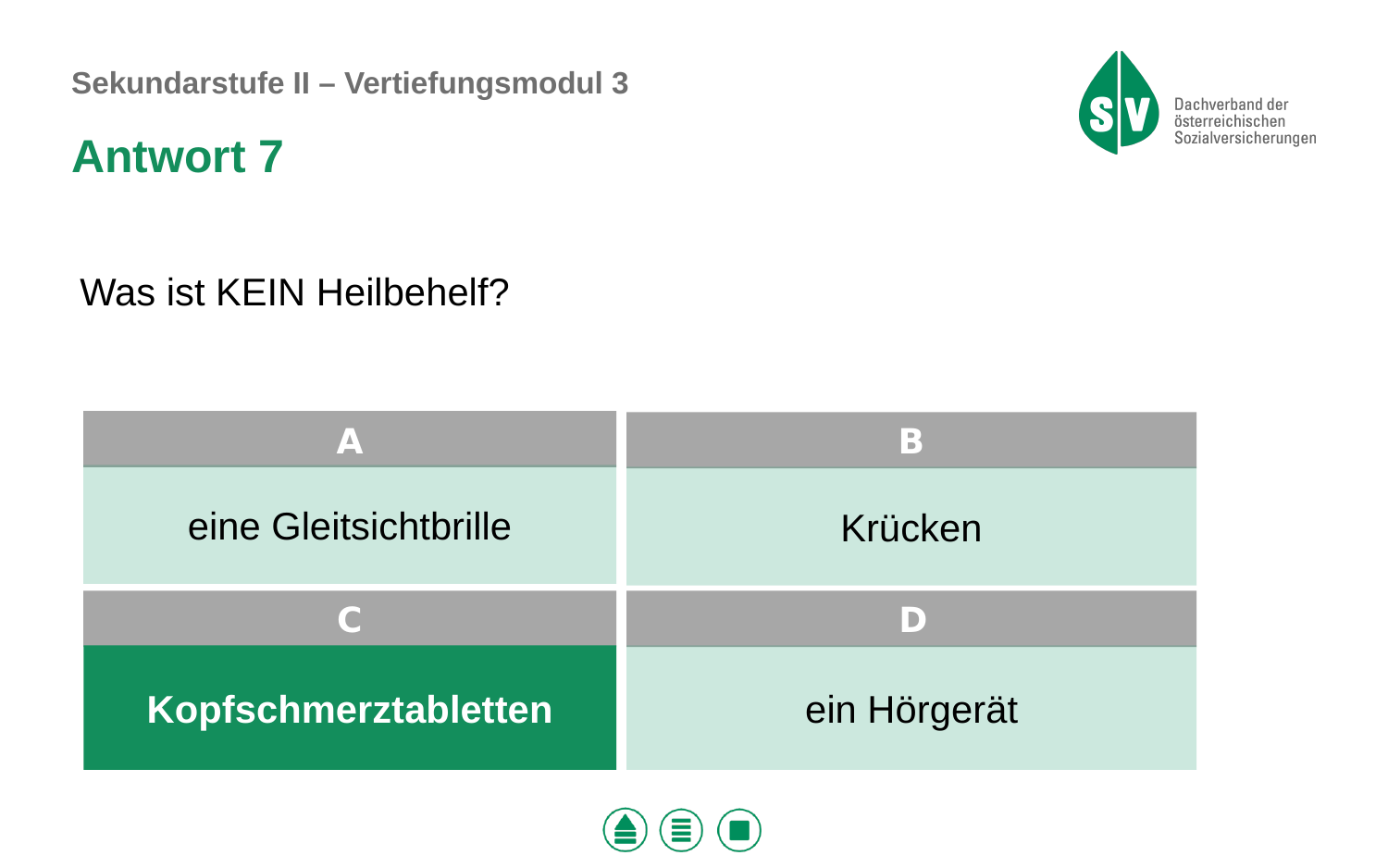

Antwort 7
Was ist KEIN Heilbehelf?
eine Gleitsichtbrille
Krücken
Kopfschmerztabletten
ein Hörgerät
29